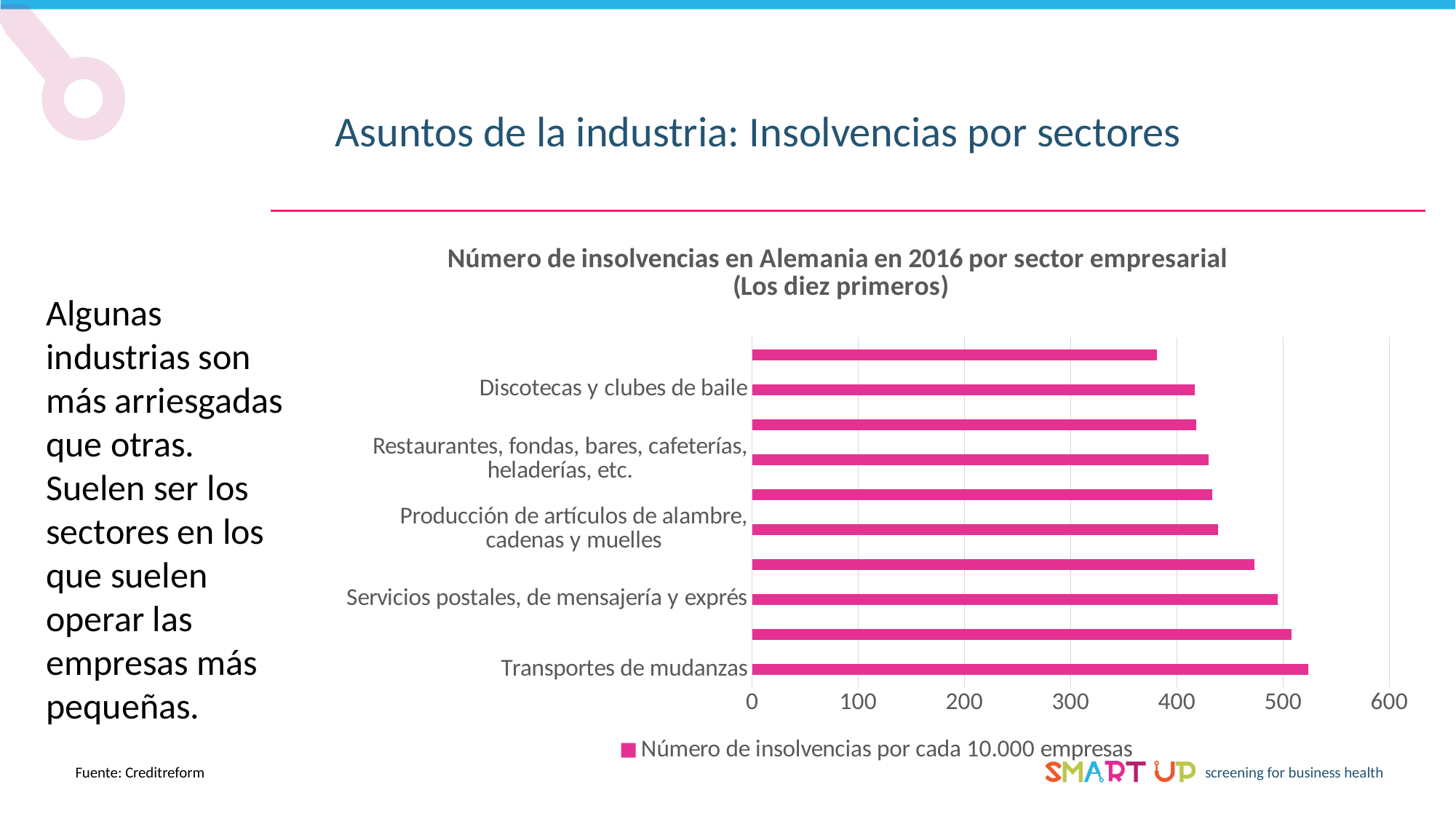

Asuntos de la industria: Insolvencias por sectores

### Chart: Número de insolvencias en Alemania en 2016 por sector empresarial
(Los diez primeros)

| Category | Número de insolvencias por cada 10.000 empresas |
|---|---|
| Transportes de mudanzas | 524.0 |
| Bares | 508.0 |
| Servicios postales, de mensajería y exprés | 495.0 |
| Agencias de detectives | 473.0 |
| Producción de artículos de alambre, cadenas y muelles | 439.0 |
| Trabajos de demolición | 433.0 |
| Restaurantes, fondas, bares, cafeterías, heladerías, etc. | 430.0 |
| Limpieza especial de edificios y máquinas | 418.0 |
| Discotecas y clubes de baile | 417.0 |
| Aislamiento contra el frío, el calor, el sonido y las vibraciones | 381.0 |
Algunas industrias son más arriesgadas que otras. Suelen ser los sectores en los que suelen operar las empresas más pequeñas.
Fuente: Creditreform